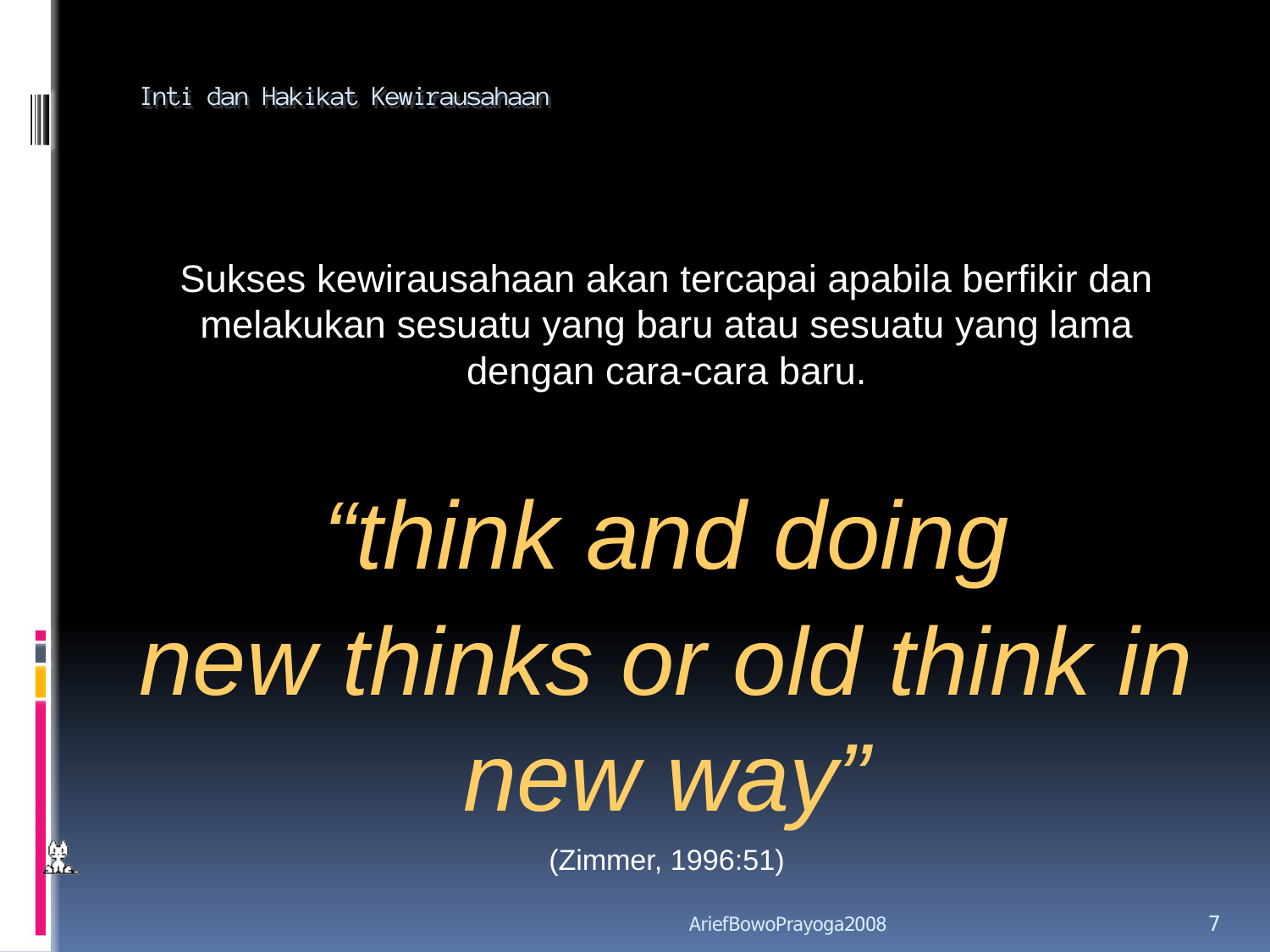

# Inti dan Hakikat Kewirausahaan
Sukses kewirausahaan akan tercapai apabila berfikir dan melakukan sesuatu yang baru atau sesuatu yang lama dengan cara-cara baru.

“think and doing
new thinks or old think in new way”
(Zimmer, 1996:51)
AriefBowoPrayoga2008
7